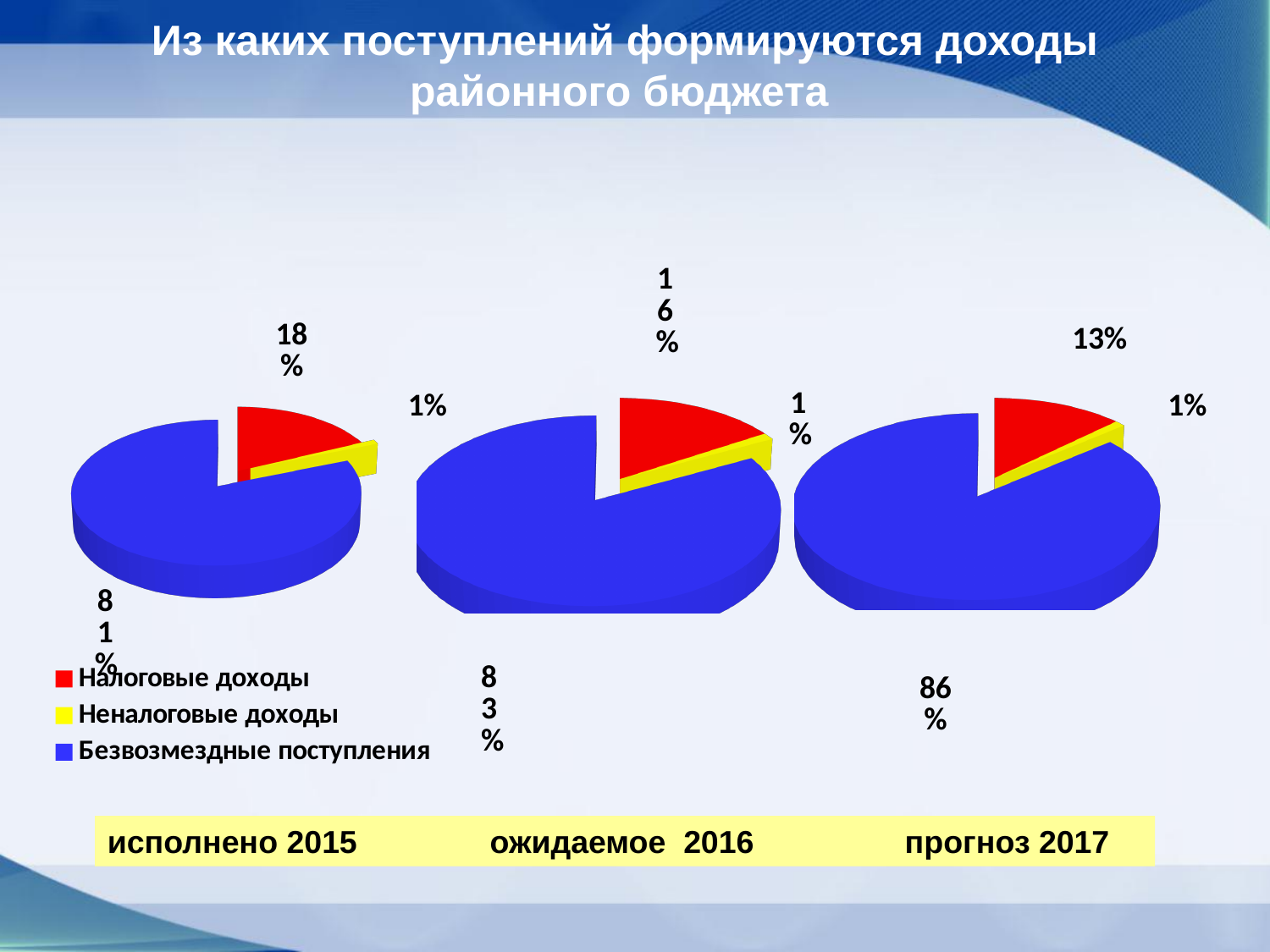

# Из каких поступлений формируются доходы районного бюджета

[unsupported chart]

[unsupported chart]

[unsupported chart]

исполнено 2015               ожидаемое  2016 	    прогноз 2017